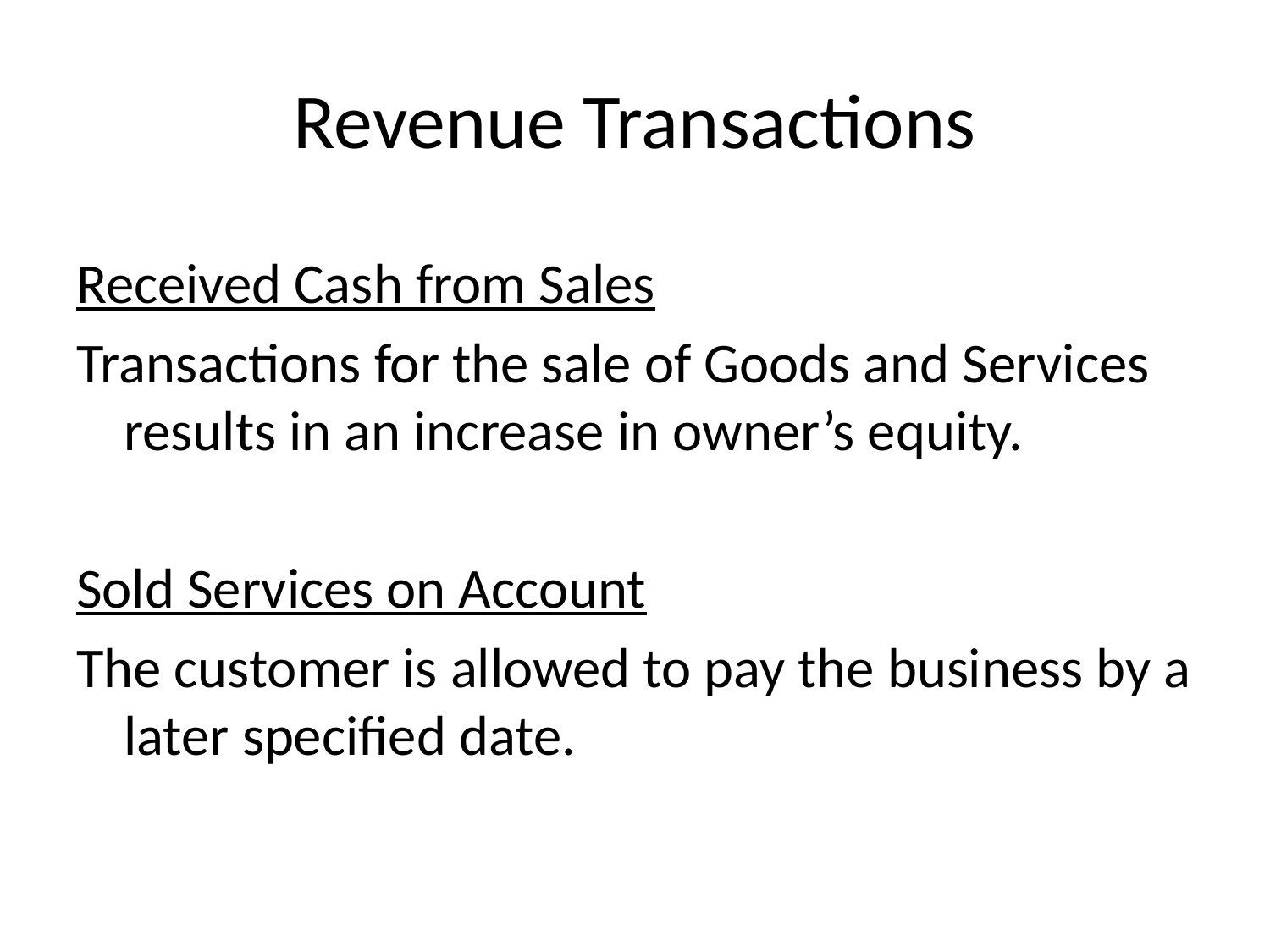

# Revenue Transactions
Received Cash from Sales
Transactions for the sale of Goods and Services results in an increase in owner’s equity.

Sold Services on Account
The customer is allowed to pay the business by a later specified date.